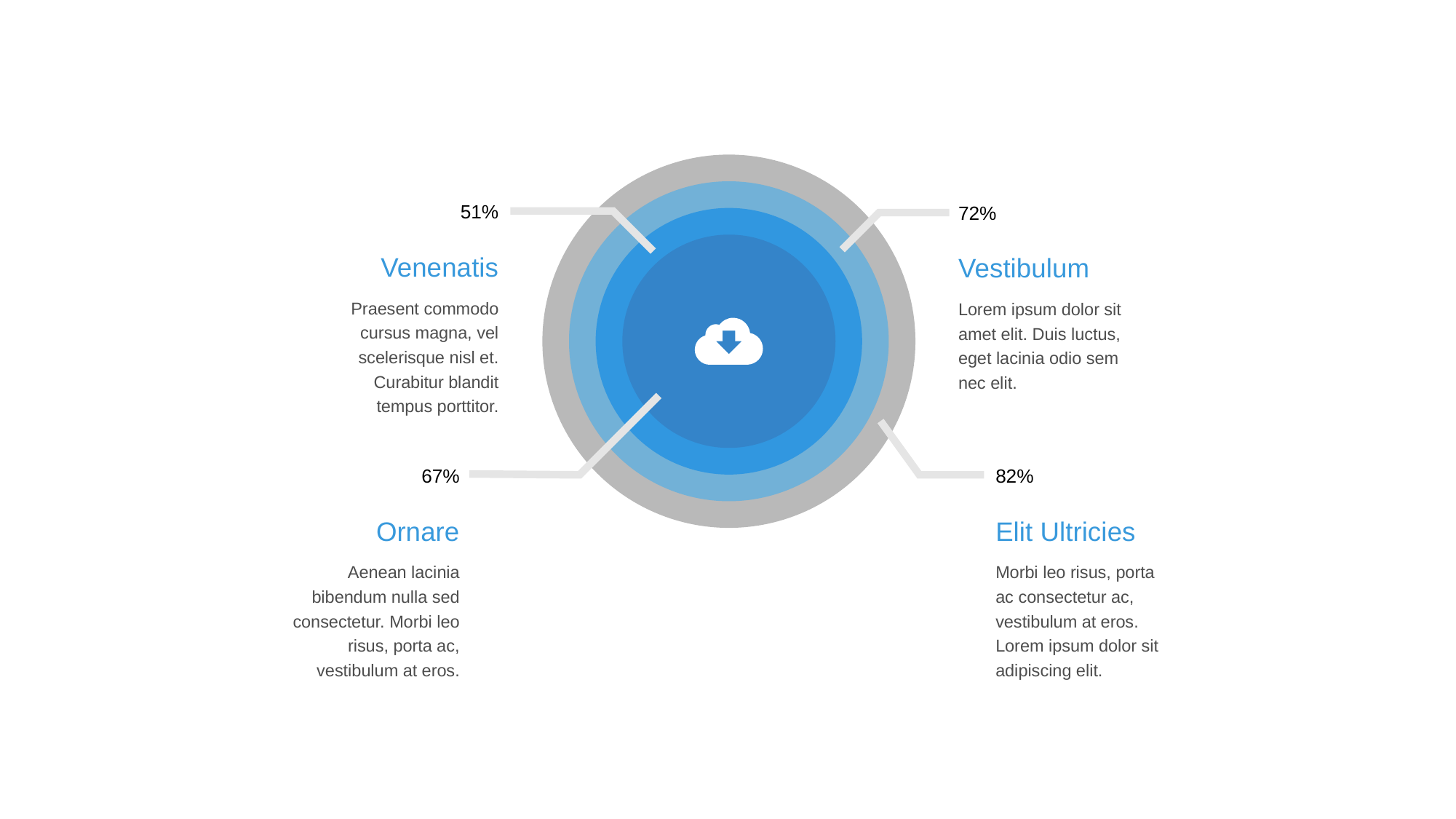

51%
Venenatis
Praesent commodo cursus magna, vel scelerisque nisl et. Curabitur blandit tempus porttitor.
72%
Vestibulum
Lorem ipsum dolor sit amet elit. Duis luctus, eget lacinia odio sem nec elit.
67%
Ornare
Aenean lacinia bibendum nulla sed consectetur. Morbi leo risus, porta ac, vestibulum at eros.
82%
Elit Ultricies
Morbi leo risus, porta ac consectetur ac, vestibulum at eros. Lorem ipsum dolor sit adipiscing elit.